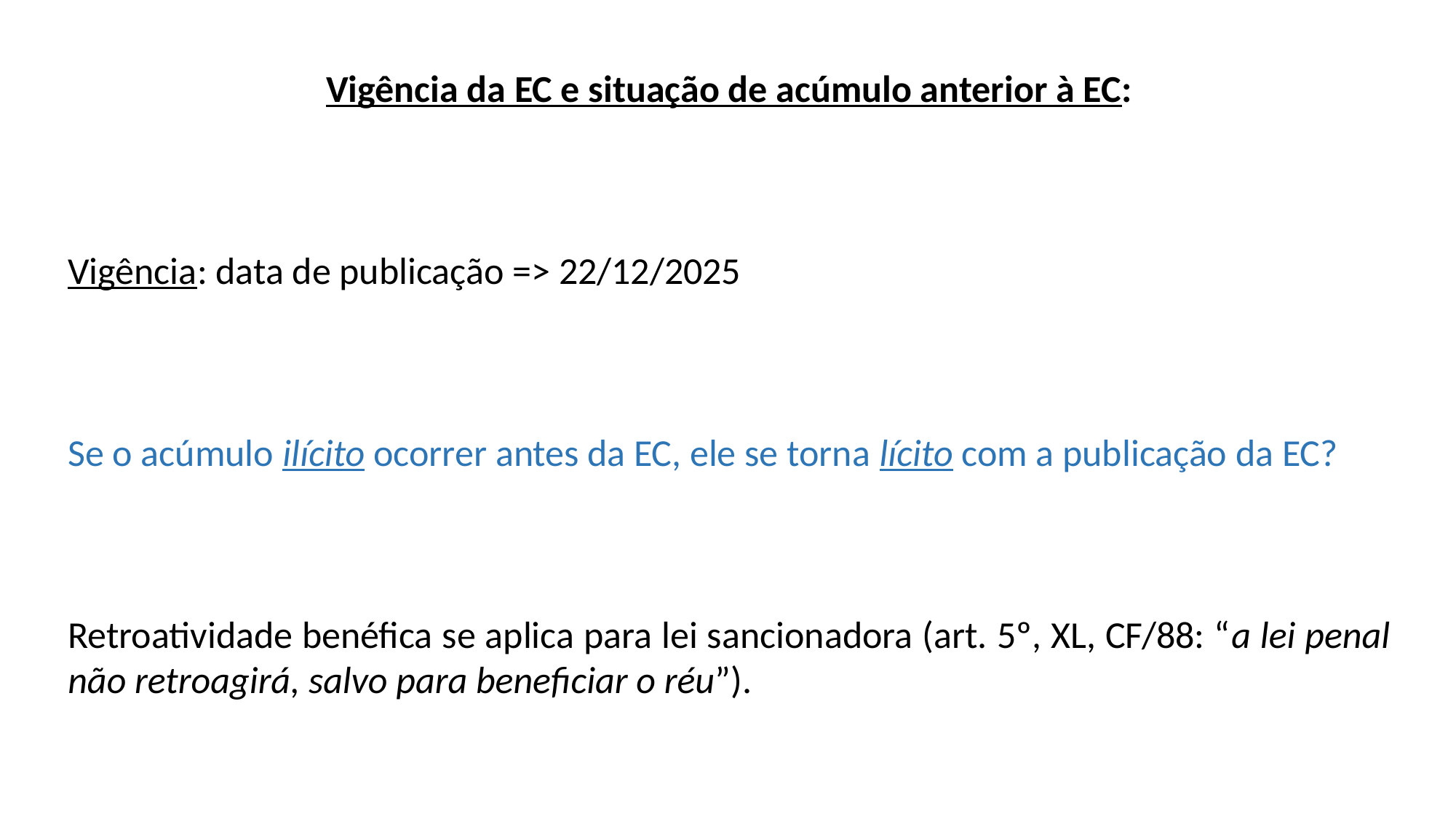

Vigência da EC e situação de acúmulo anterior à EC:

Vigência: data de publicação => 22/12/2025

Se o acúmulo ilícito ocorrer antes da EC, ele se torna lícito com a publicação da EC?

Retroatividade benéfica se aplica para lei sancionadora (art. 5º, XL, CF/88: “a lei penal não retroagirá, salvo para beneficiar o réu”).